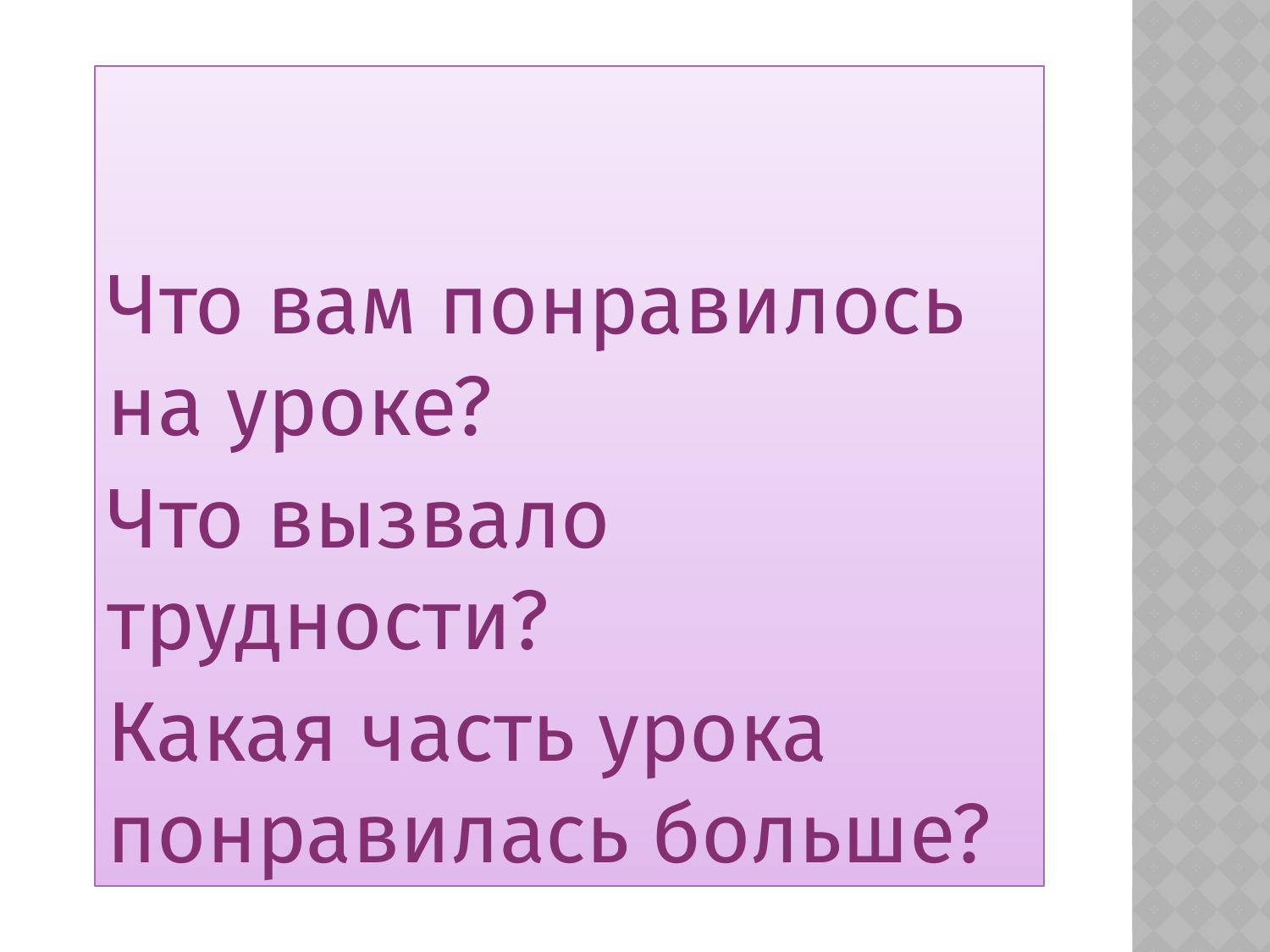

Что вам понравилось на уроке?
Что вызвало трудности?
Какая часть урока  понравилась больше?